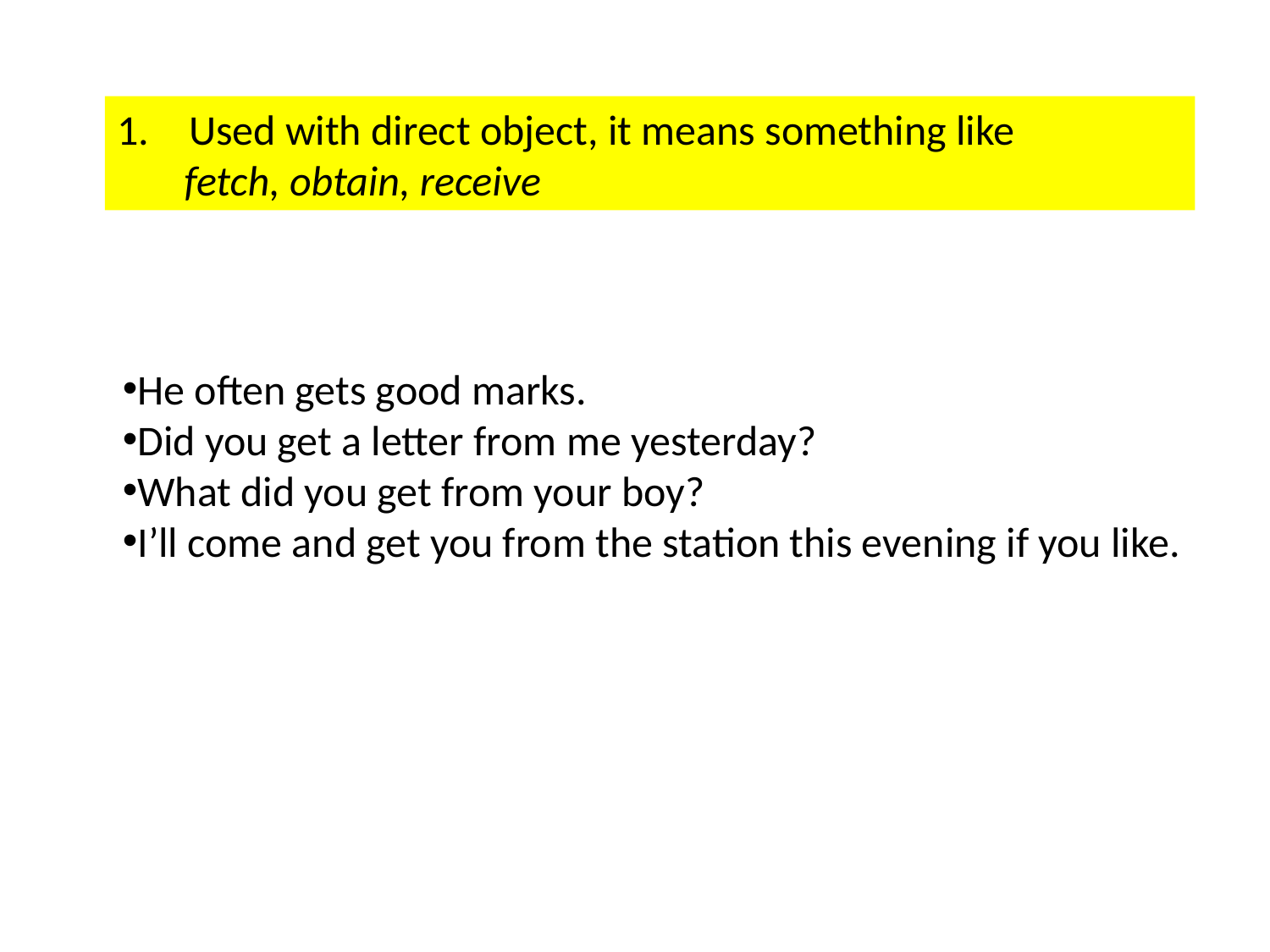

Used with direct object, it means something like
       fetch, obtain, receive
He often gets good marks.
Did you get a letter from me yesterday?
What did you get from your boy?
I’ll come and get you from the station this evening if you like.